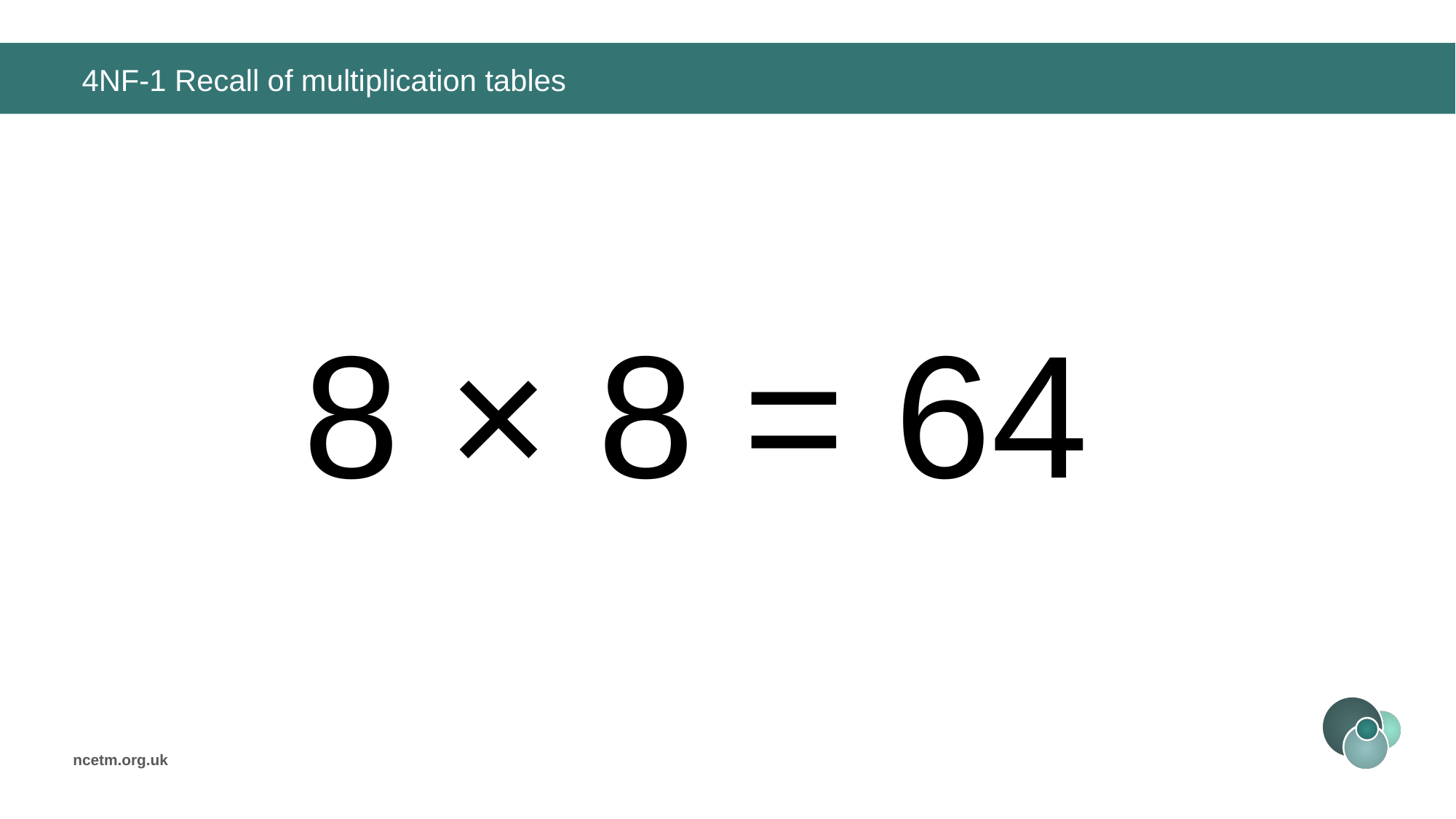

# 4NF-1 Recall of multiplication tables
8 × 8 =
64